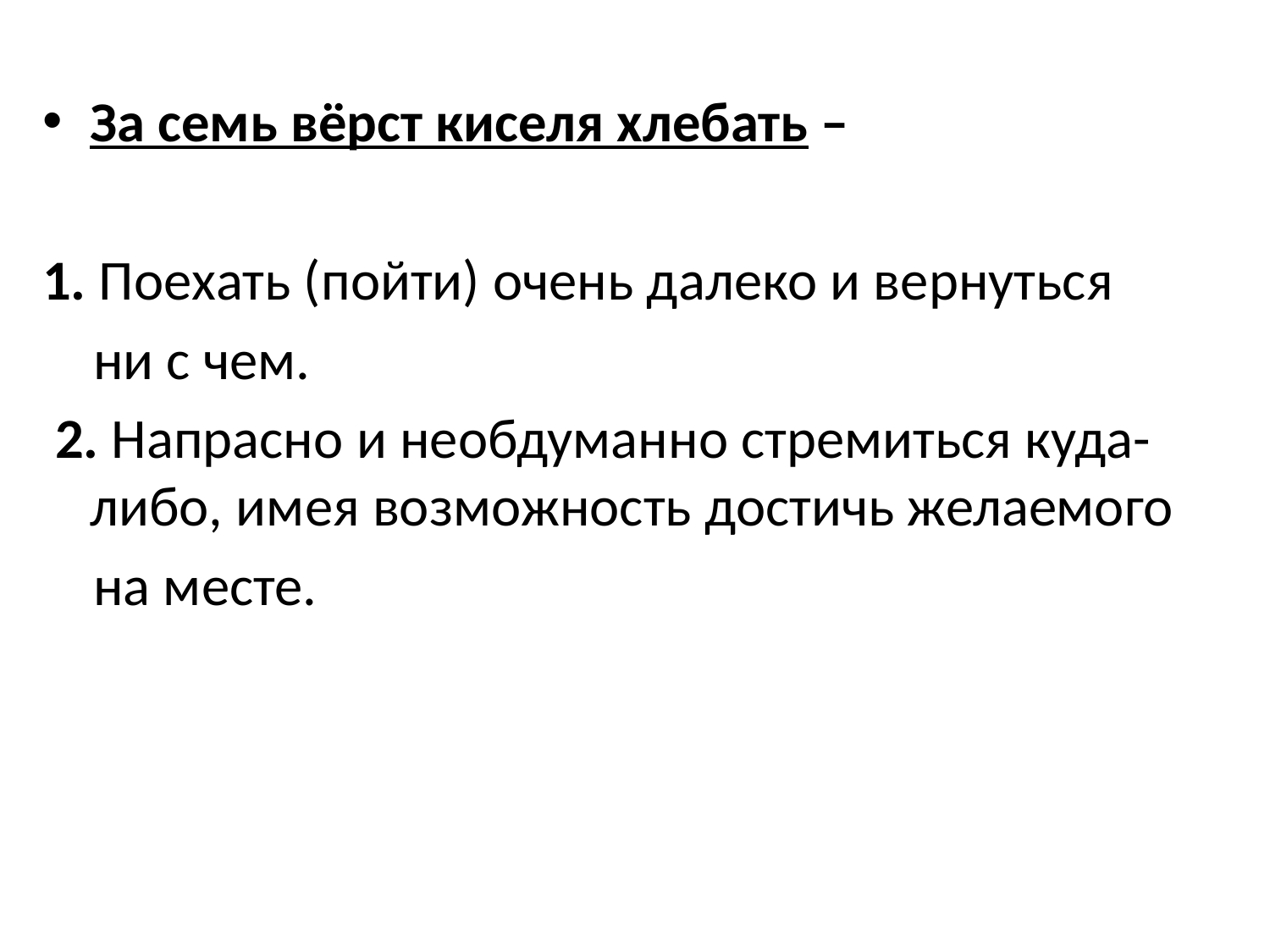

За семь вёрст киселя хлебать –

1. Поехать (пойти) очень далеко и вернуться
    ни с чем.
 2. Напрасно и необдуманно стремиться куда-либо, имея возможность достичь желаемого
    на месте.